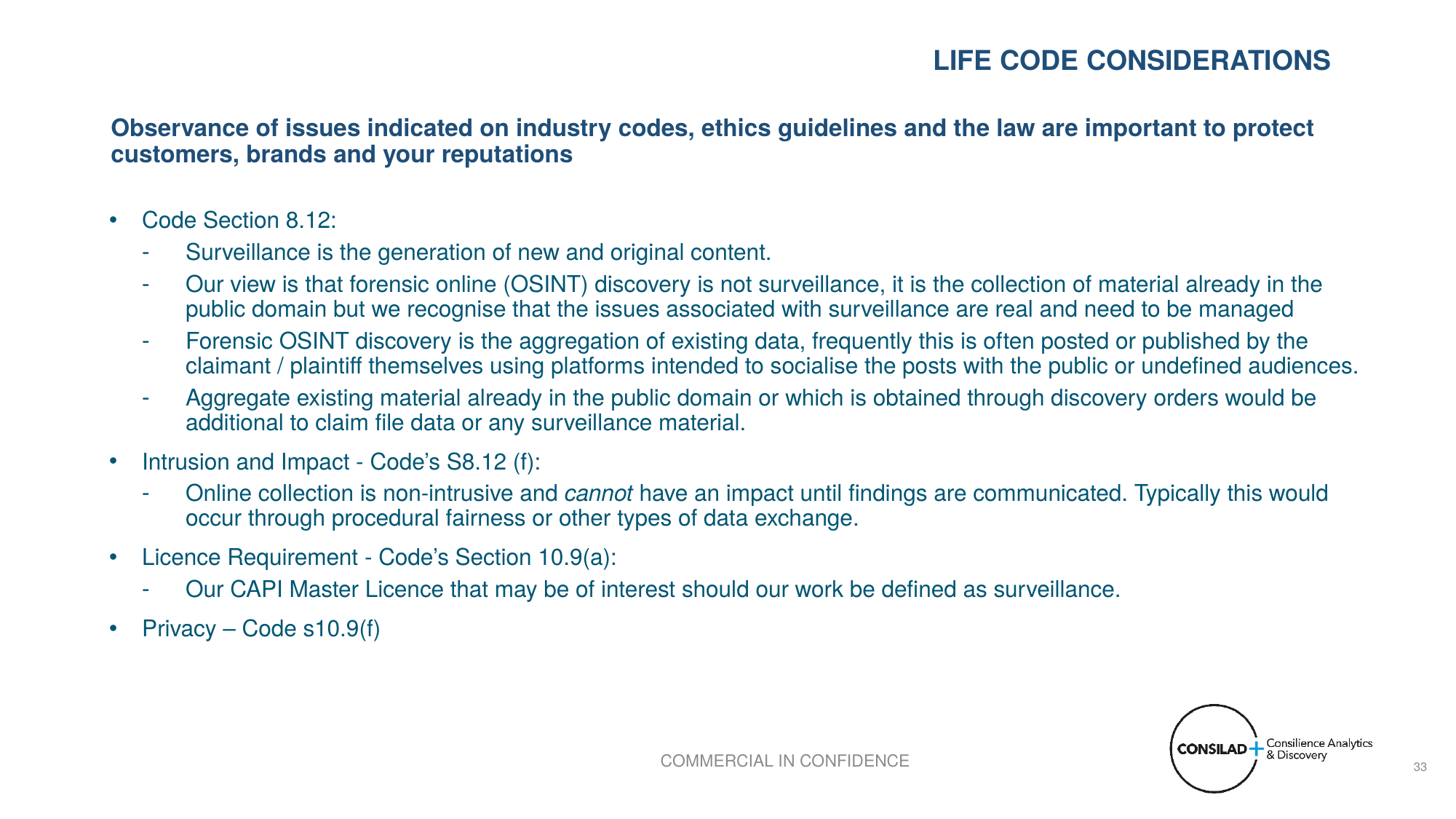

LIFE Code considerations
# Observance of issues indicated on industry codes, ethics guidelines and the law are important to protect customers, brands and your reputations
Code Section 8.12:
Surveillance is the generation of new and original content.
Our view is that forensic online (OSINT) discovery is not surveillance, it is the collection of material already in the public domain but we recognise that the issues associated with surveillance are real and need to be managed
Forensic OSINT discovery is the aggregation of existing data, frequently this is often posted or published by the claimant / plaintiff themselves using platforms intended to socialise the posts with the public or undefined audiences.
Aggregate existing material already in the public domain or which is obtained through discovery orders would be additional to claim file data or any surveillance material.
Intrusion and Impact - Code’s S8.12 (f):
Online collection is non-intrusive and cannot have an impact until findings are communicated. Typically this would occur through procedural fairness or other types of data exchange.
Licence Requirement - Code’s Section 10.9(a):
Our CAPI Master Licence that may be of interest should our work be defined as surveillance.
Privacy – Code s10.9(f)
COMMERCIAL IN CONFIDENCE

33